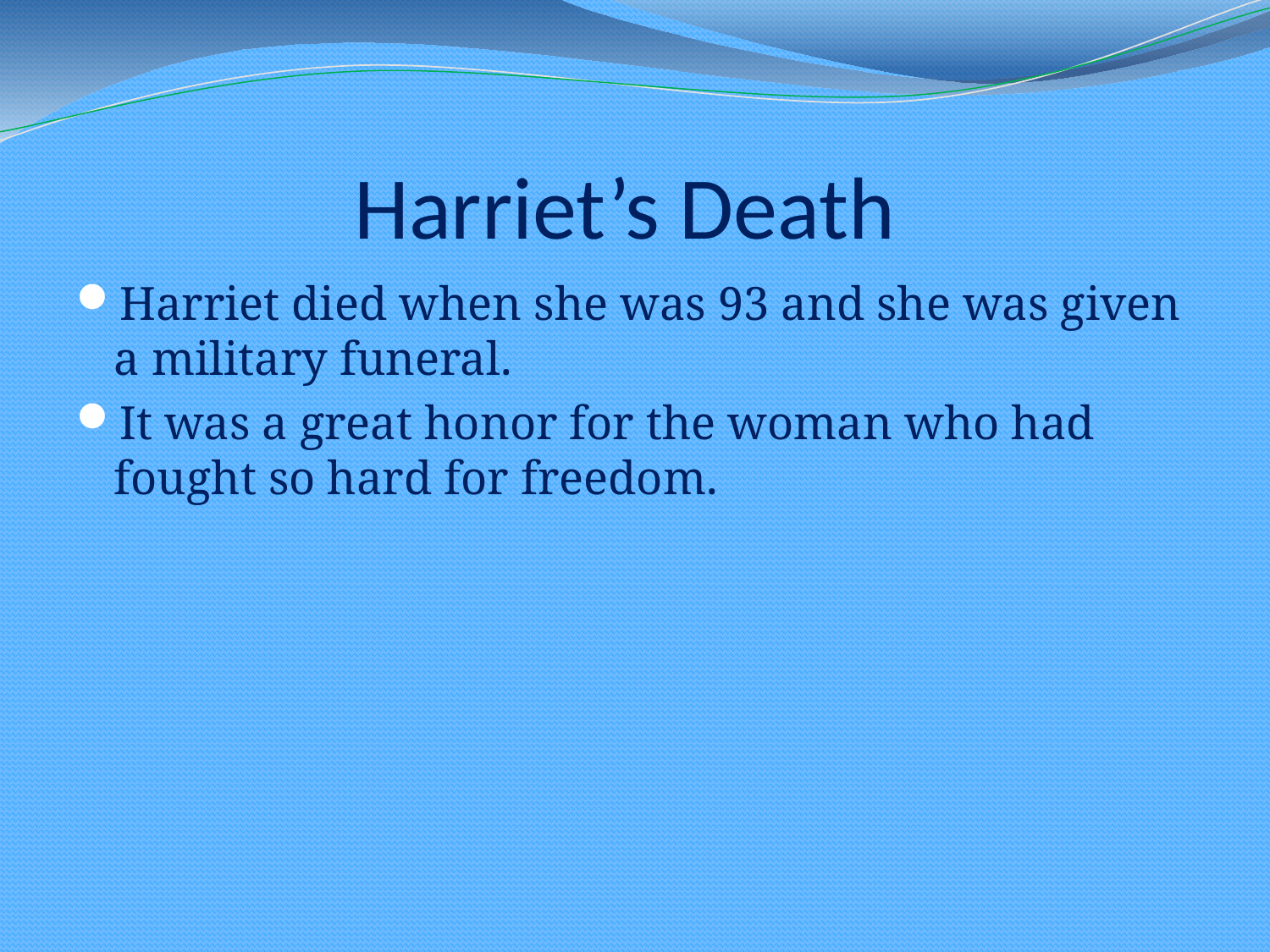

# Harriet’s Death
Harriet died when she was 93 and she was given a military funeral.
It was a great honor for the woman who had fought so hard for freedom.